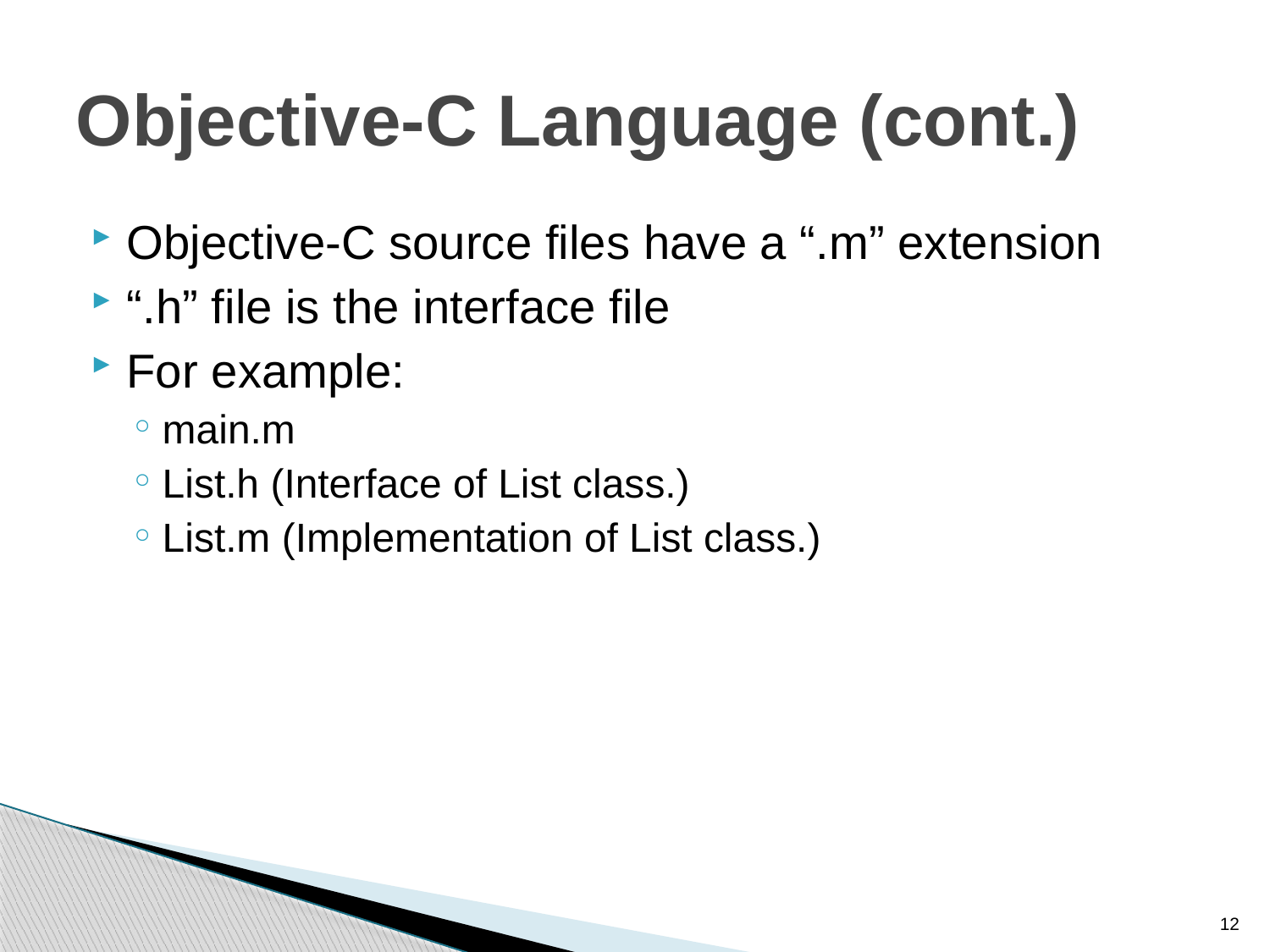

# Objective-C Language (cont.)
Objective-C source files have a “.m” extension
“.h” file is the interface file
For example:
main.m
List.h (Interface of List class.)
List.m (Implementation of List class.)

12